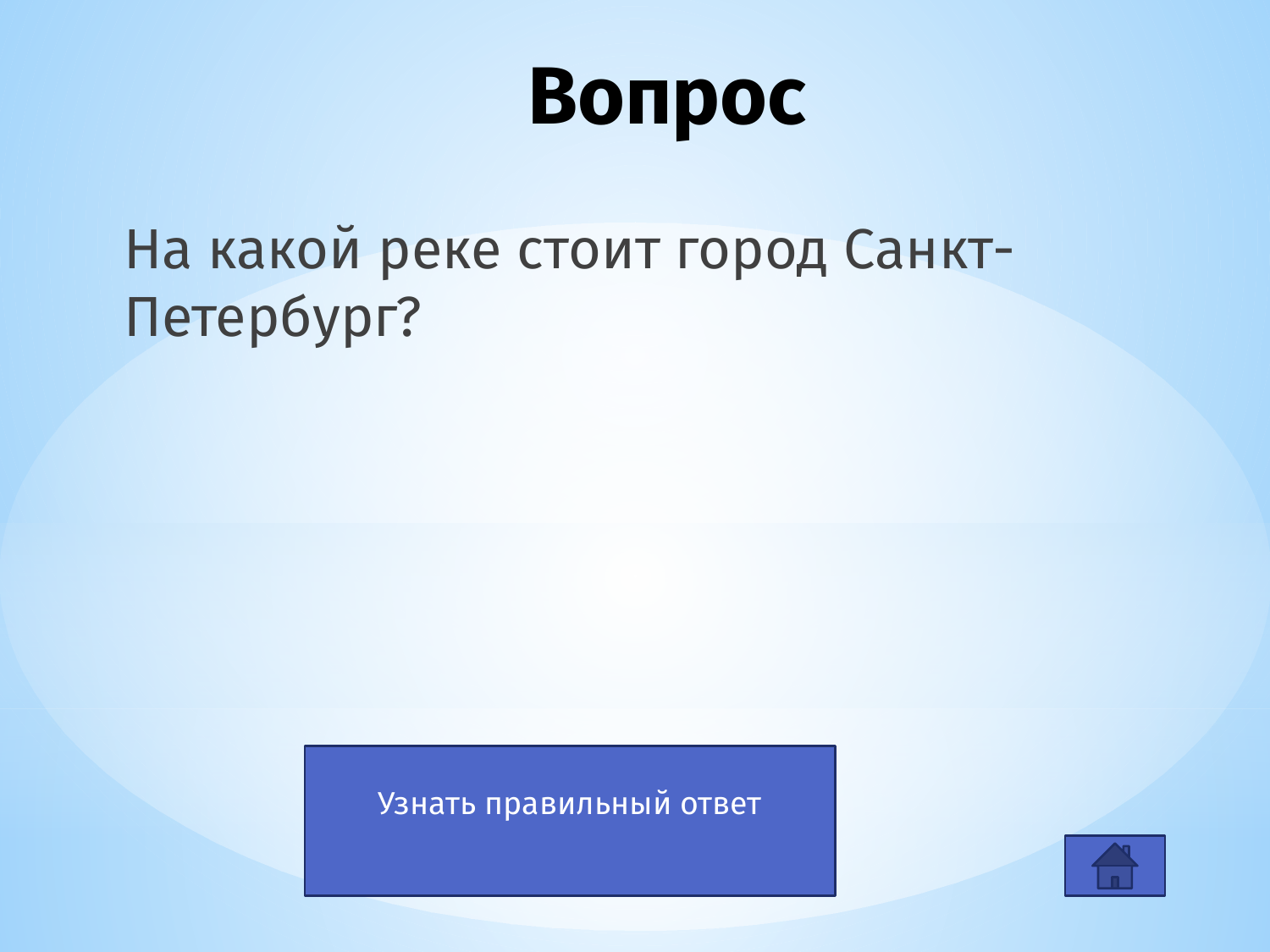

# Вопрос
На какой реке стоит город Санкт-Петербург?
Узнать правильный ответ